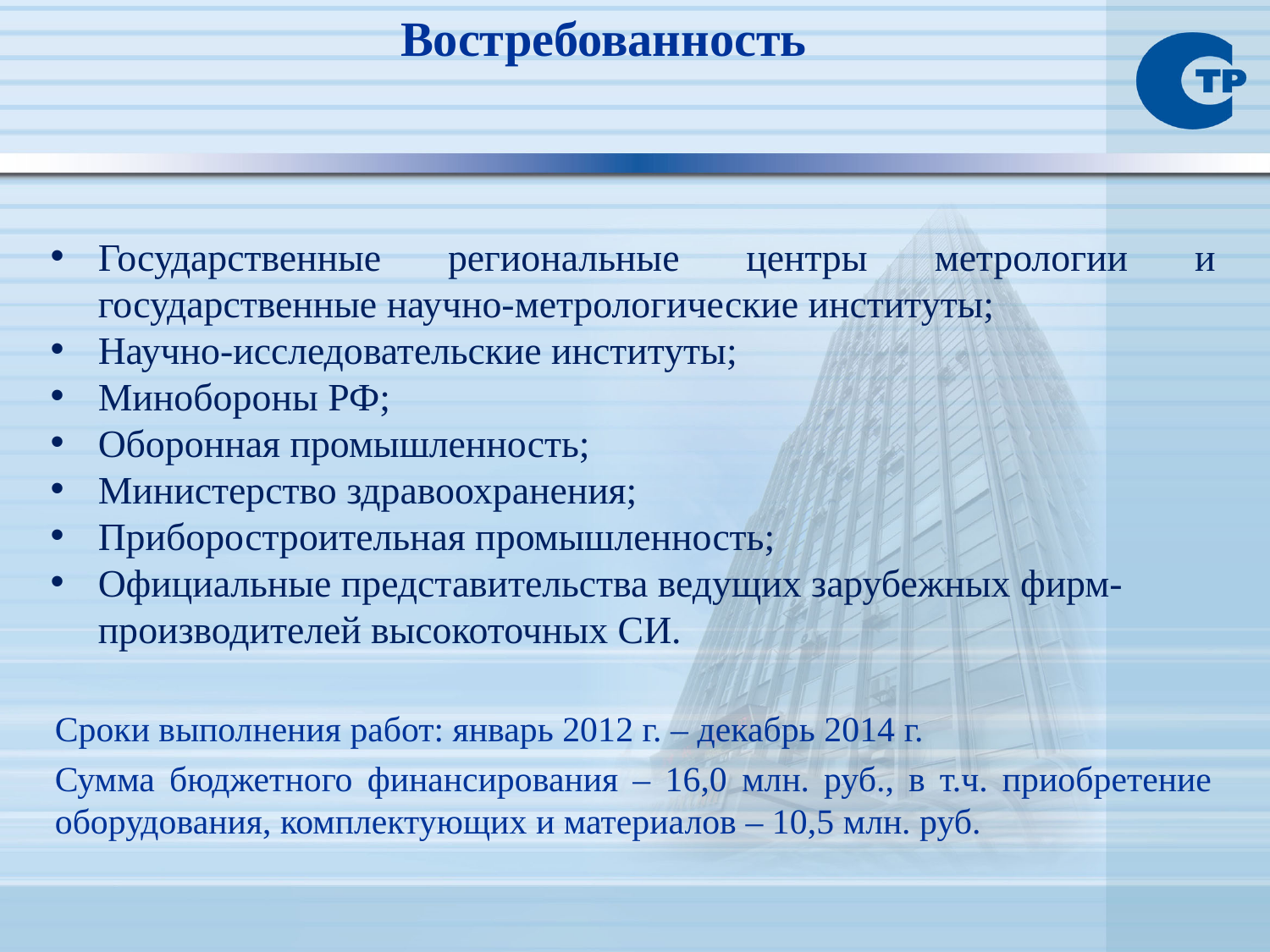

Востребованность
Государственные региональные центры метрологии и государственные научно-метрологические институты;
Научно-исследовательские институты;
Минобороны РФ;
Оборонная промышленность;
Министерство здравоохранения;
Приборостроительная промышленность;
Официальные представительства ведущих зарубежных фирм-производителей высокоточных СИ.
Сроки выполнения работ: январь 2012 г. – декабрь 2014 г.
Сумма бюджетного финансирования – 16,0 млн. руб., в т.ч. приобретение оборудования, комплектующих и материалов – 10,5 млн. руб.